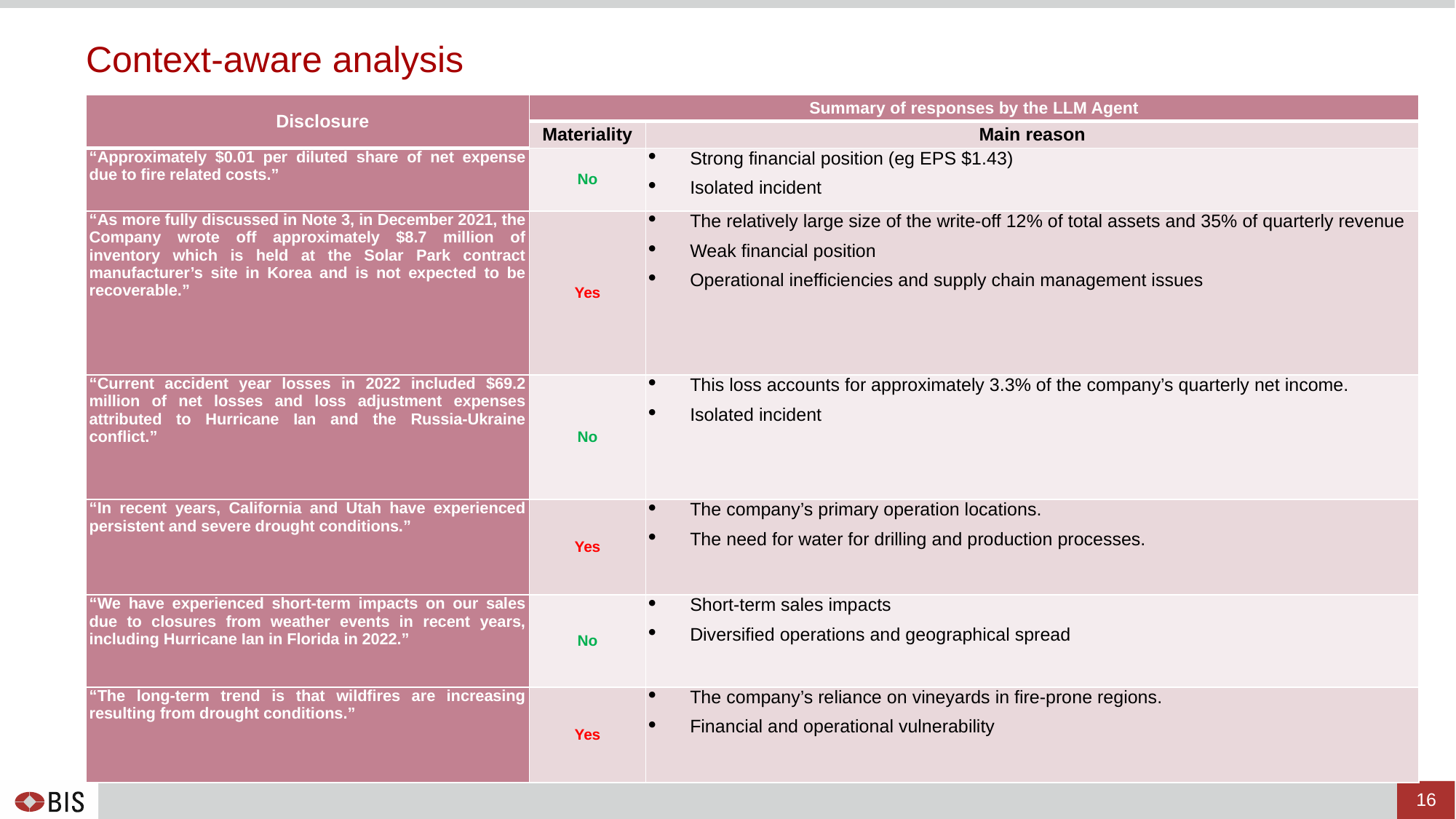

# Context-aware analysis
| Disclosure | Summary of responses by the LLM Agent |  |
| --- | --- | --- |
|  | Materiality | Main reason |
| “Approximately $0.01 per diluted share of net expense due to fire related costs.” | No | Strong financial position (eg EPS $1.43) Isolated incident |
| “As more fully discussed in Note 3, in December 2021, the Company wrote off approximately $8.7 million of inventory which is held at the Solar Park contract manufacturer’s site in Korea and is not expected to be recoverable.” | Yes | The relatively large size of the write-off 12% of total assets and 35% of quarterly revenue Weak financial position Operational inefficiencies and supply chain management issues |
| “Current accident year losses in 2022 included $69.2 million of net losses and loss adjustment expenses attributed to Hurricane Ian and the Russia-Ukraine conflict.” | No | This loss accounts for approximately 3.3% of the company’s quarterly net income. Isolated incident |
| “In recent years, California and Utah have experienced persistent and severe drought conditions.” | Yes | The company’s primary operation locations. The need for water for drilling and production processes. |
| “We have experienced short-term impacts on our sales due to closures from weather events in recent years, including Hurricane Ian in Florida in 2022.” | No | Short-term sales impacts Diversified operations and geographical spread |
| “The long-term trend is that wildfires are increasing resulting from drought conditions.” | Yes | The company’s reliance on vineyards in fire-prone regions. Financial and operational vulnerability |
16